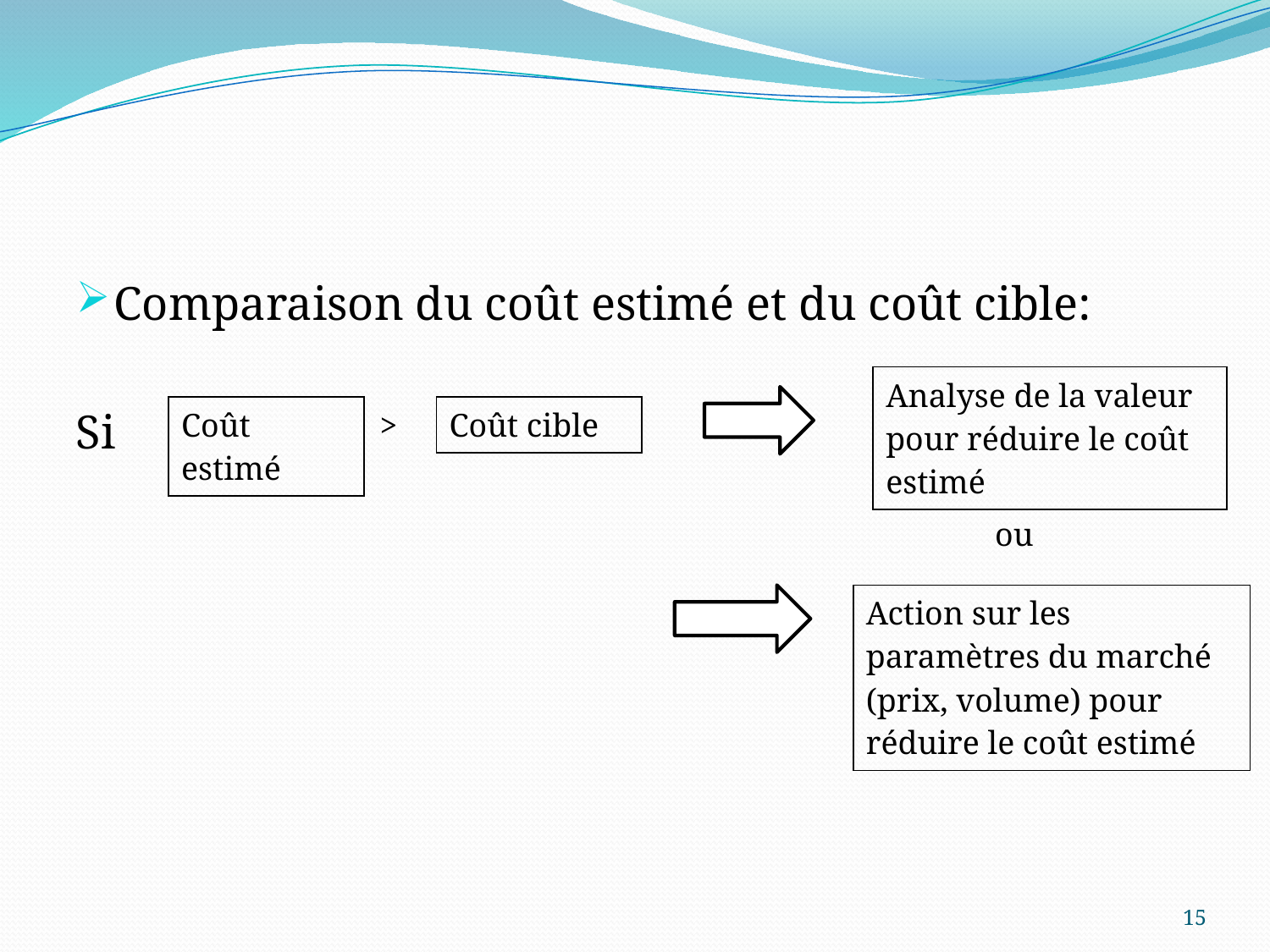

#
Comparaison du coût estimé et du coût cible:

Si
| Analyse de la valeur pour réduire le coût estimé |
| --- |

| Coût estimé |
| --- |
| > |
| --- |
| Coût cible |
| --- |
| ou |
| --- |

| Action sur les paramètres du marché (prix, volume) pour réduire le coût estimé |
| --- |
15